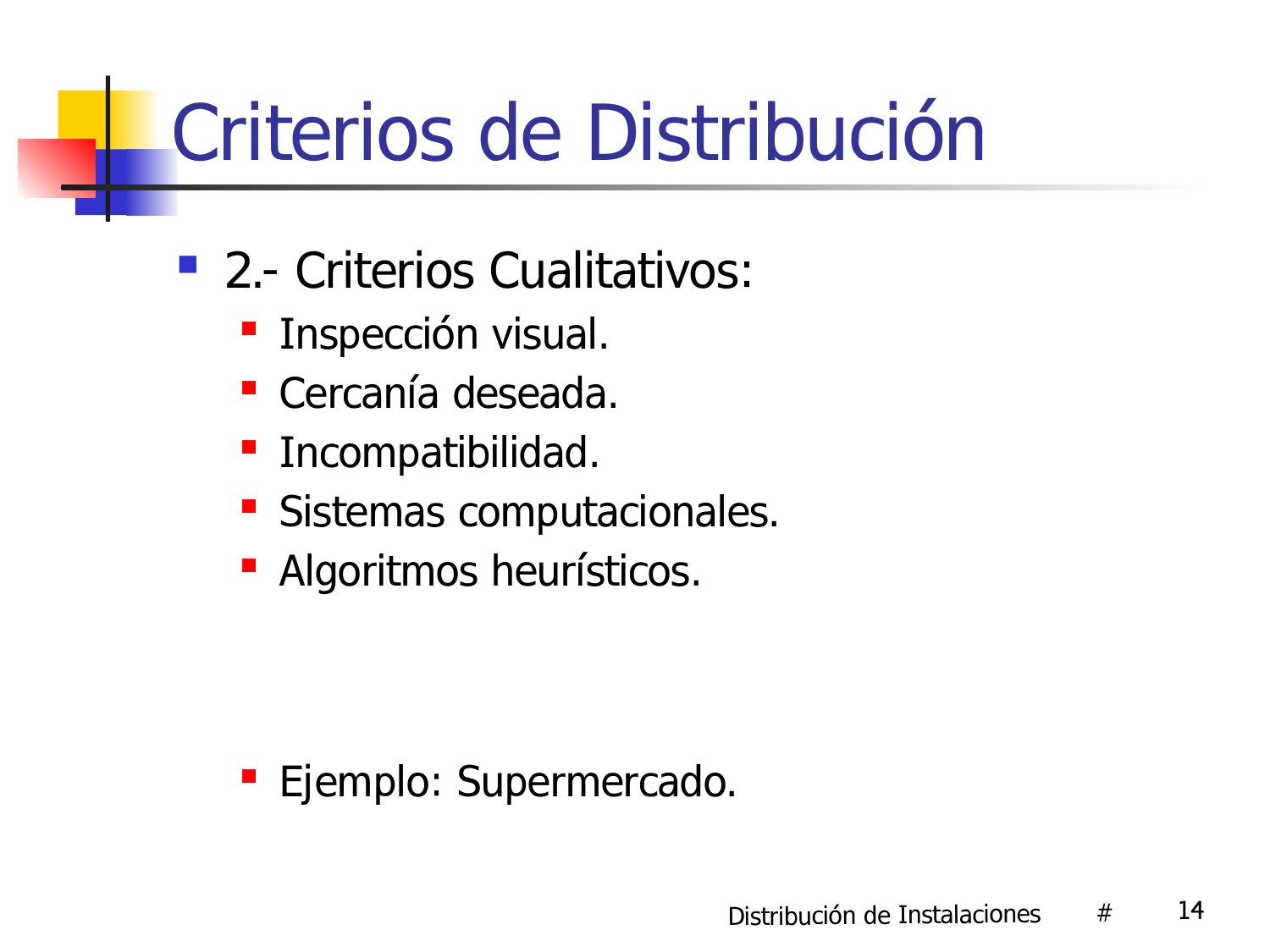

# Criterios de Distribución
2.- Criterios Cualitativos:
Inspección visual.
Cercanía deseada.
Incompatibilidad.
Sistemas computacionales.
Algoritmos heurísticos.

Ejemplo: Supermercado.
14
Distribución de Instalaciones       #